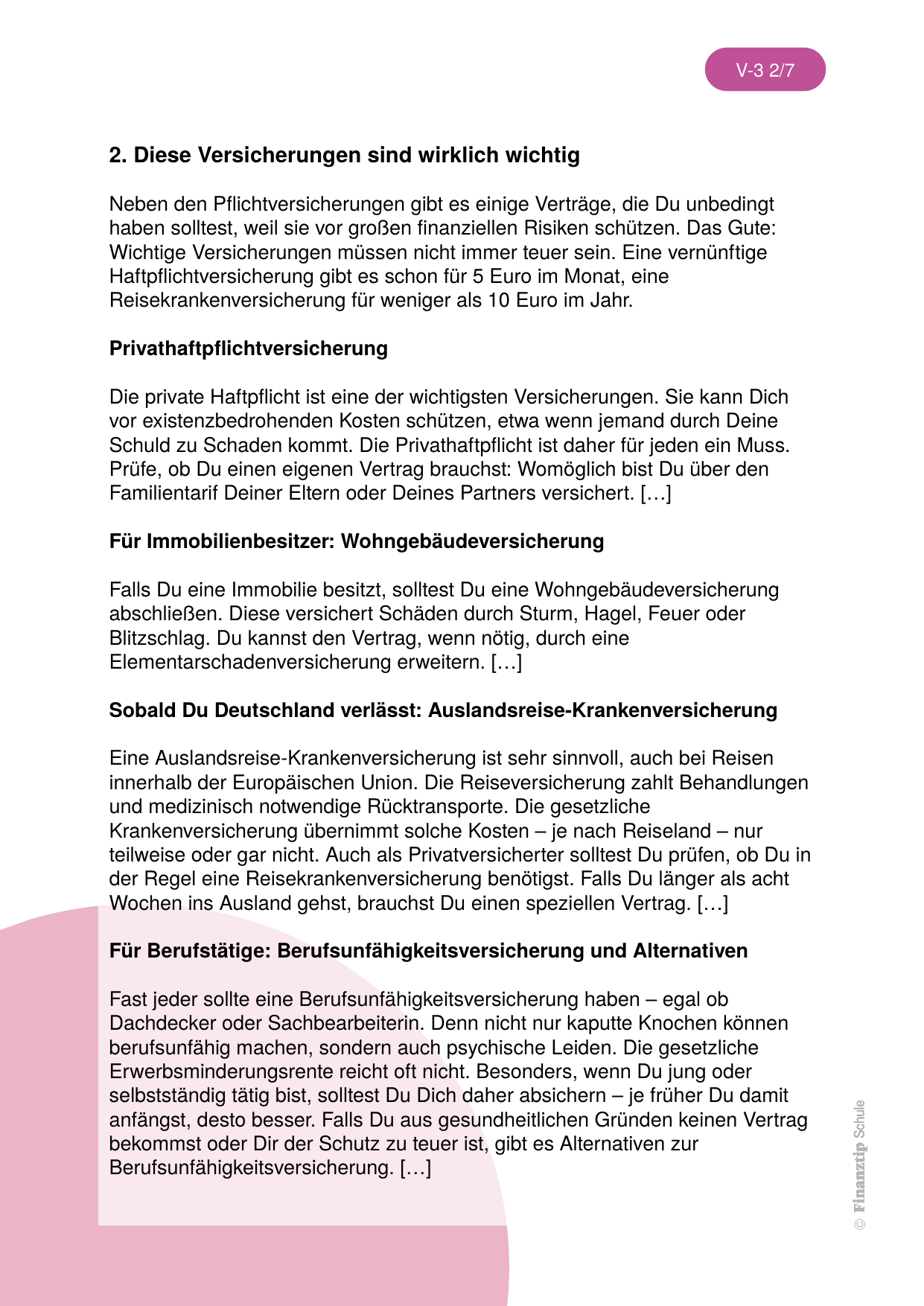

2. Diese Versicherungen sind wirklich wichtig

Neben den Pflichtversicherungen gibt es einige Verträge, die Du unbedingt haben solltest, weil sie vor großen finanziellen Risiken schützen. Das Gute: Wichtige Versicherungen müssen nicht immer teuer sein. Eine vernünftige Haftpflichtversicherung gibt es schon für 5 Euro im Monat, eine Reisekrankenversicherung für weniger als 10 Euro im Jahr.

Privathaftpflichtversicherung

Die private Haftpflicht ist eine der wichtigsten Versicherungen. Sie kann Dich vor existenzbedrohenden Kosten schützen, etwa wenn jemand durch Deine Schuld zu Schaden kommt. Die Privathaftpflicht ist daher für jeden ein Muss. Prüfe, ob Du einen eigenen Vertrag brauchst: Womöglich bist Du über den Familientarif Deiner Eltern oder Deines Partners versichert. […]

Für Immobilienbesitzer: Wohngebäudeversicherung

Falls Du eine Immobilie besitzt, solltest Du eine Wohngebäudeversicherung abschließen. Diese versichert Schäden durch Sturm, Hagel, Feuer oder Blitzschlag. Du kannst den Vertrag, wenn nötig, durch eine Elementarschadenversicherung erweitern. […]

Sobald Du Deutschland verlässt: Auslandsreise-Krankenversicherung

Eine Auslandsreise-Krankenversicherung ist sehr sinnvoll, auch bei Reisen innerhalb der Europäischen Union. Die Reiseversicherung zahlt Behandlungen und medizinisch notwendige Rücktransporte. Die gesetzliche Krankenversicherung übernimmt solche Kosten – je nach Reiseland – nur teilweise oder gar nicht. Auch als Privatversicherter solltest Du prüfen, ob Du in der Regel eine Reisekrankenversicherung benötigst. Falls Du länger als acht Wochen ins Ausland gehst, brauchst Du einen speziellen Vertrag. […]

Für Berufstätige: Berufsunfähigkeitsversicherung und Alternativen

Fast jeder sollte eine Berufsunfähigkeitsversicherung haben – egal ob Dachdecker oder Sachbearbeiterin. Denn nicht nur kaputte Knochen können berufsunfähig machen, sondern auch psychische Leiden. Die gesetzliche Erwerbsminderungsrente reicht oft nicht. Besonders, wenn Du jung oder selbstständig tätig bist, solltest Du Dich daher absichern – je früher Du damit anfängst, desto besser. Falls Du aus gesundheitlichen Gründen keinen Vertrag bekommst oder Dir der Schutz zu teuer ist, gibt es Alternativen zur Berufsunfähigkeitsversicherung. […]